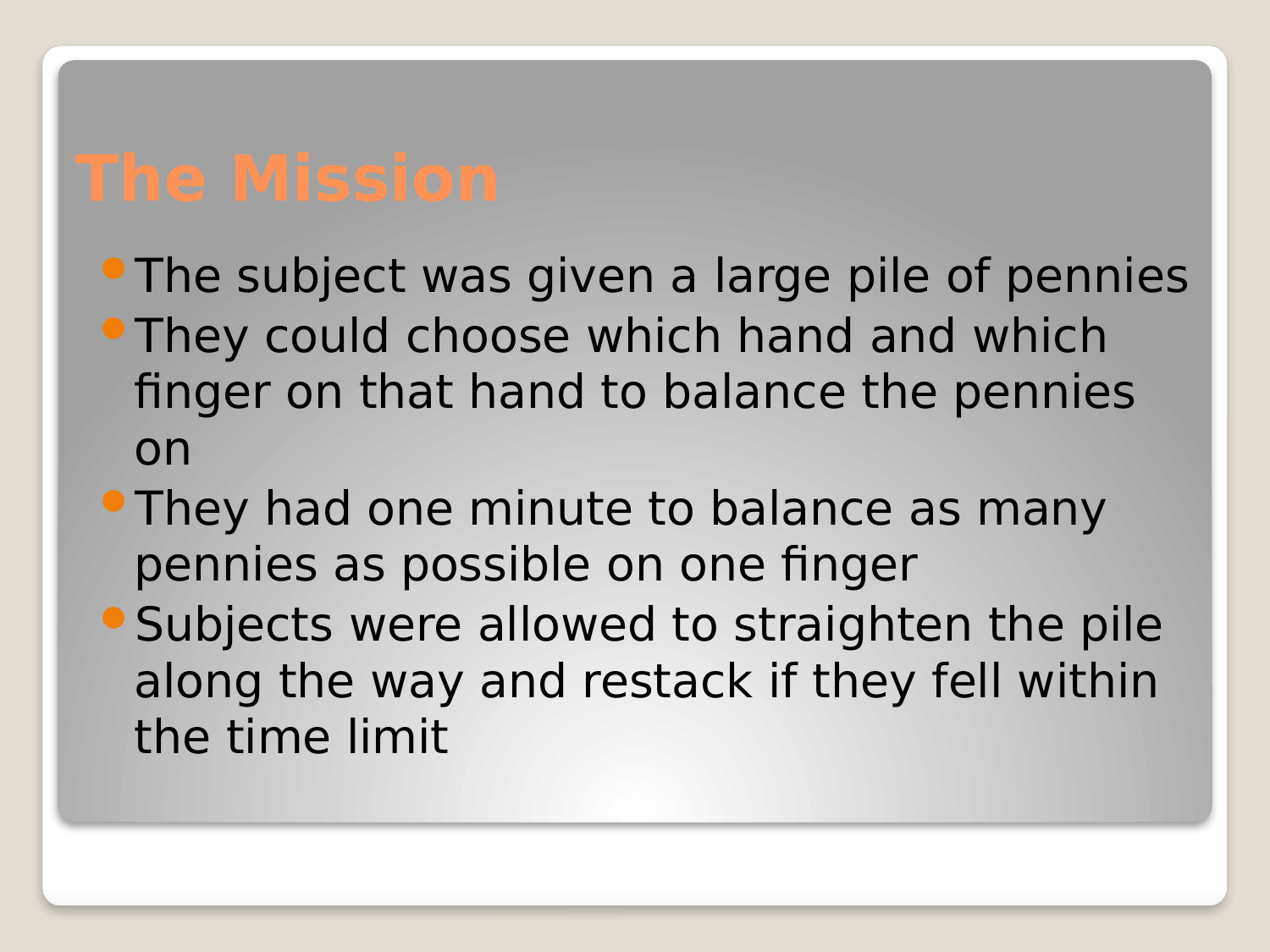

# The Mission
The subject was given a large pile of pennies
They could choose which hand and which finger on that hand to balance the pennies on
They had one minute to balance as many pennies as possible on one finger
Subjects were allowed to straighten the pile along the way and restack if they fell within the time limit